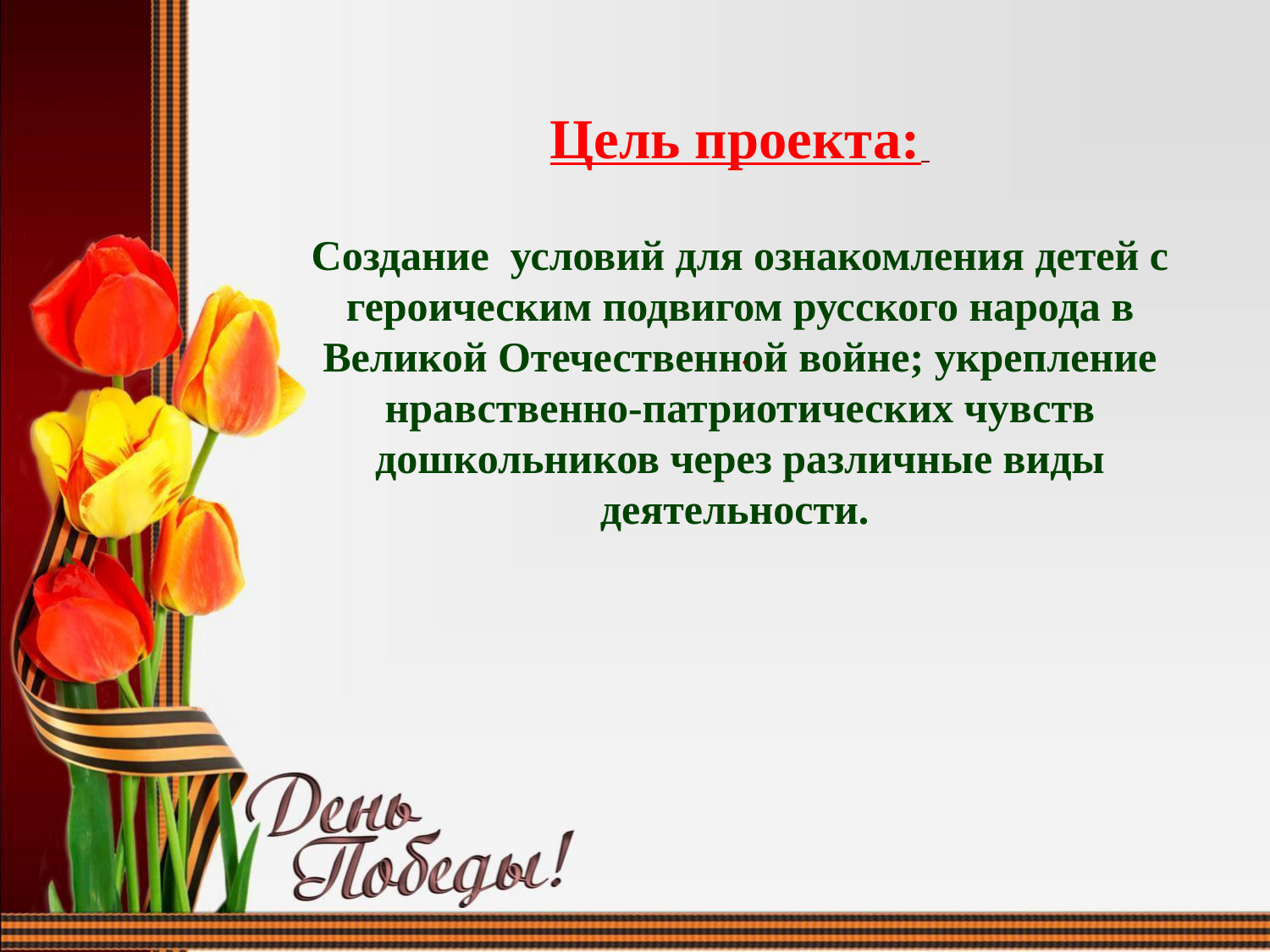

#
Цель проекта:

Создание  условий для ознакомления детей с героическим подвигом русского народа в Великой Отечественной войне; укрепление нравственно-патриотических чувств дошкольников через различные виды деятельности.

.